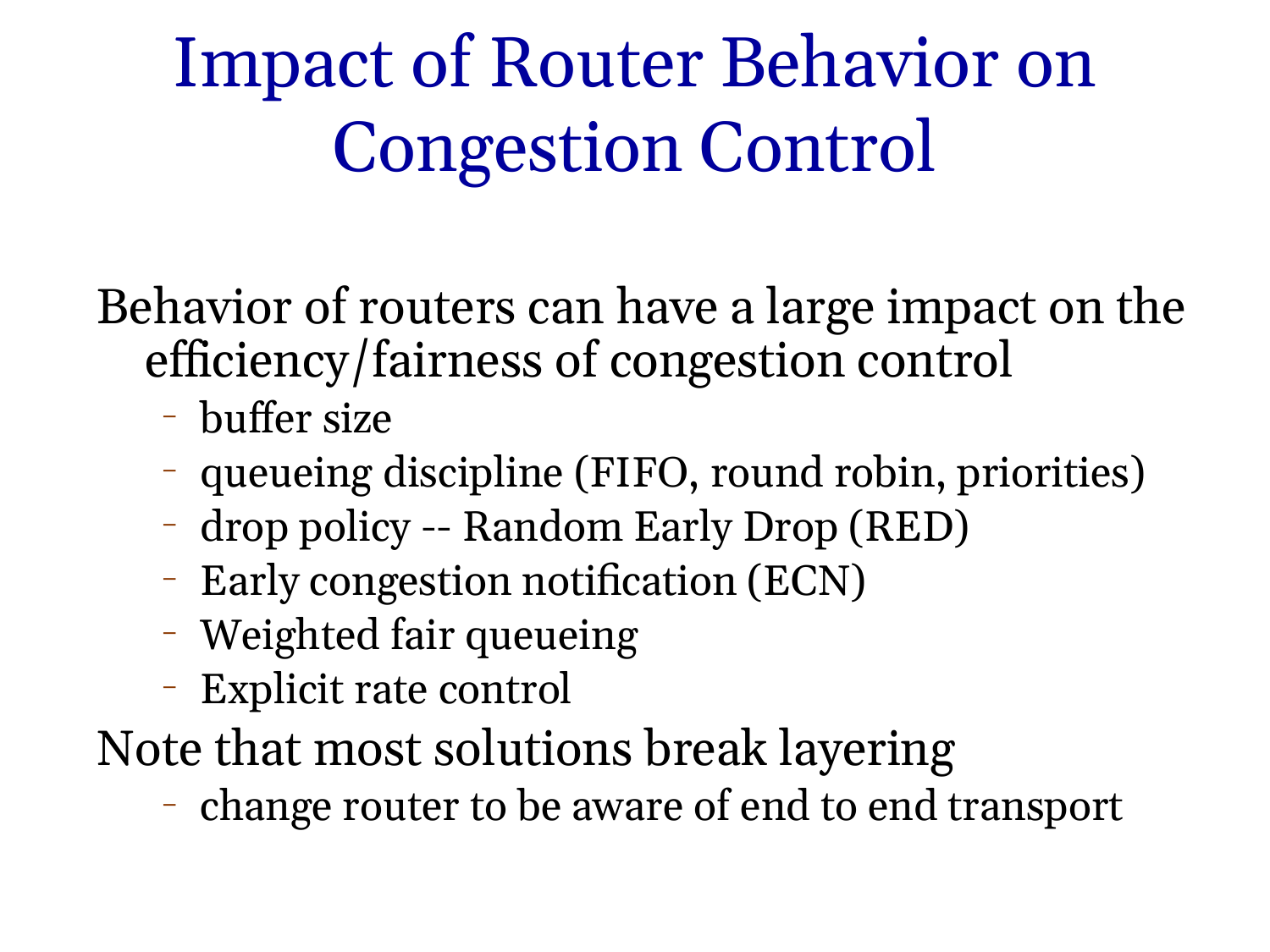

# Impact of Router Behavior on Congestion Control
Behavior of routers can have a large impact on the efficiency/fairness of congestion control
buffer size
queueing discipline (FIFO, round robin, priorities)
drop policy -- Random Early Drop (RED)
Early congestion notification (ECN)
Weighted fair queueing
Explicit rate control
Note that most solutions break layering
change router to be aware of end to end transport